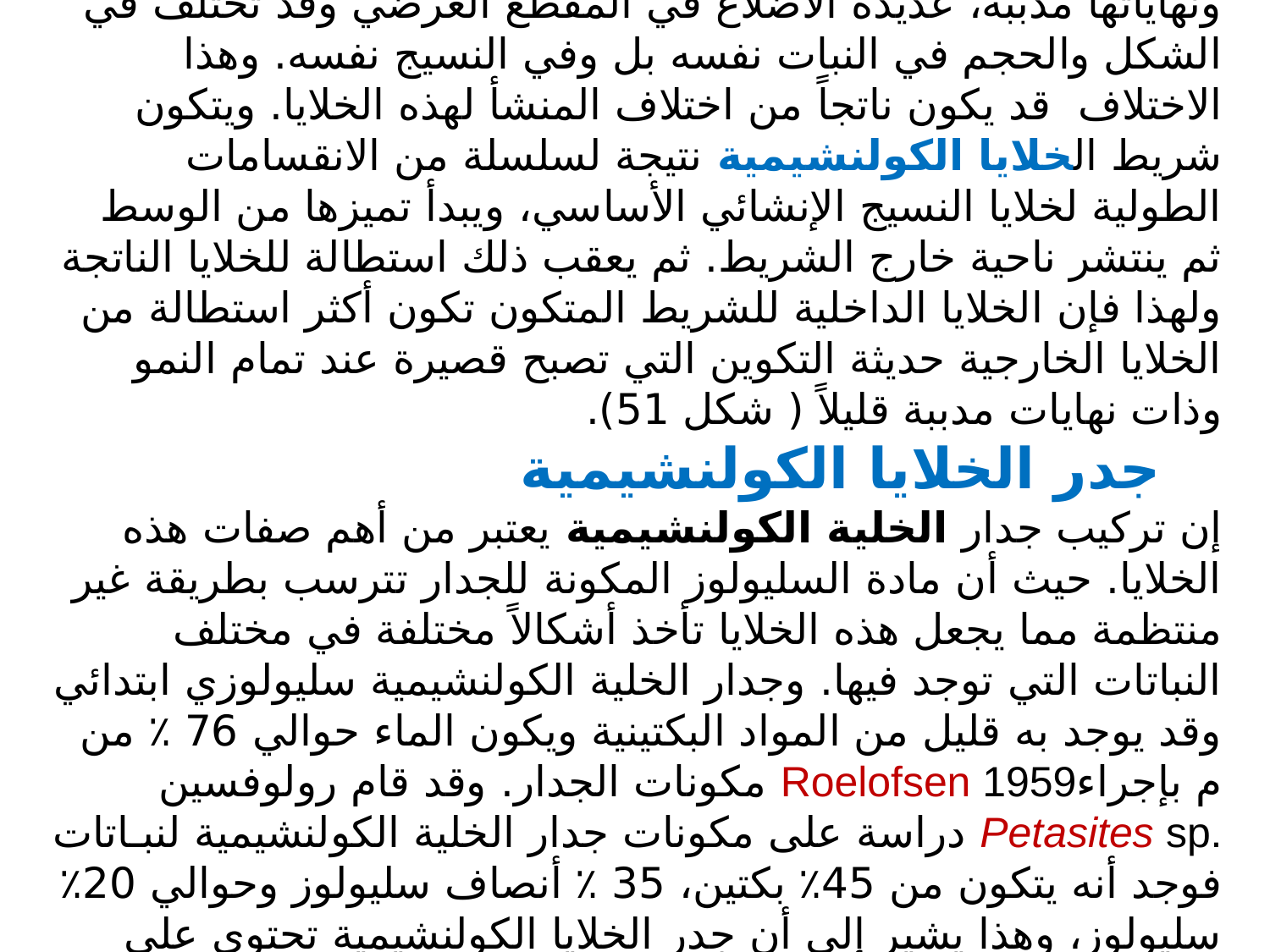

شكل الخلايا الكولنشيمية
تكون الخلية الكولنشيمية طويلة وقد يصل طولها إلى 2ملم ونهاياتها مدببة، عديدة الأضلاع في المقطع العرضي وقد تختلف في الشكل والحجم في النبات نفسه بل وفي النسيج نفسه. وهذا الاختلاف  قد يكون ناتجاً من اختلاف المنشأ لهذه الخلايا. ويتكون شريط الخلايا الكولنشيمية نتيجة لسلسلة من الانقسامات الطولية لخلايا النسيج الإنشائي الأساسي، ويبدأ تميزها من الوسط ثم ينتشر ناحية خارج الشريط. ثم يعقب ذلك استطالة للخلايا الناتجة ولهذا فإن الخلايا الداخلية للشريط المتكون تكون أكثر استطالة من الخلايا الخارجية حديثة التكوين التي تصبح قصيرة عند تمام النمو وذات نهايات مدببة قليلاً ( شكل 51).
جدر الخلايا الكولنشيمية
إن تركيب جدار الخلية الكولنشيمية يعتبر من أهم صفات هذه الخلايا. حيث أن مادة السليولوز المكونة للجدار تترسب بطريقة غير منتظمة مما يجعل هذه الخلايا تأخذ أشكالاً مختلفة في مختلف النباتات التي توجد فيها. وجدار الخلية الكولنشيمية سليولوزي ابتدائي وقد يوجد به قليل من المواد البكتينية ويكون الماء حوالي 76 ٪ من مكونات الجدار. وقد قام رولوفسين Roelofsen 1959م بإجراء دراسة على مكونات جدار الخلية الكولنشيمية لنبـاتات Petasites sp. فوجد أنه يتكون من 45٪ بكتين، 35 ٪ أنصاف سليولوز وحوالي 20٪ سليولوز، وهذا يشير إلى أن جدر الخلايا الكولنشيمية تحتوي على كمية كبيرة من البكتين وأشباه السليولوز، وأيده في ذلك كل من جارفس Jarvis وأبيرلي Apperley 1990.